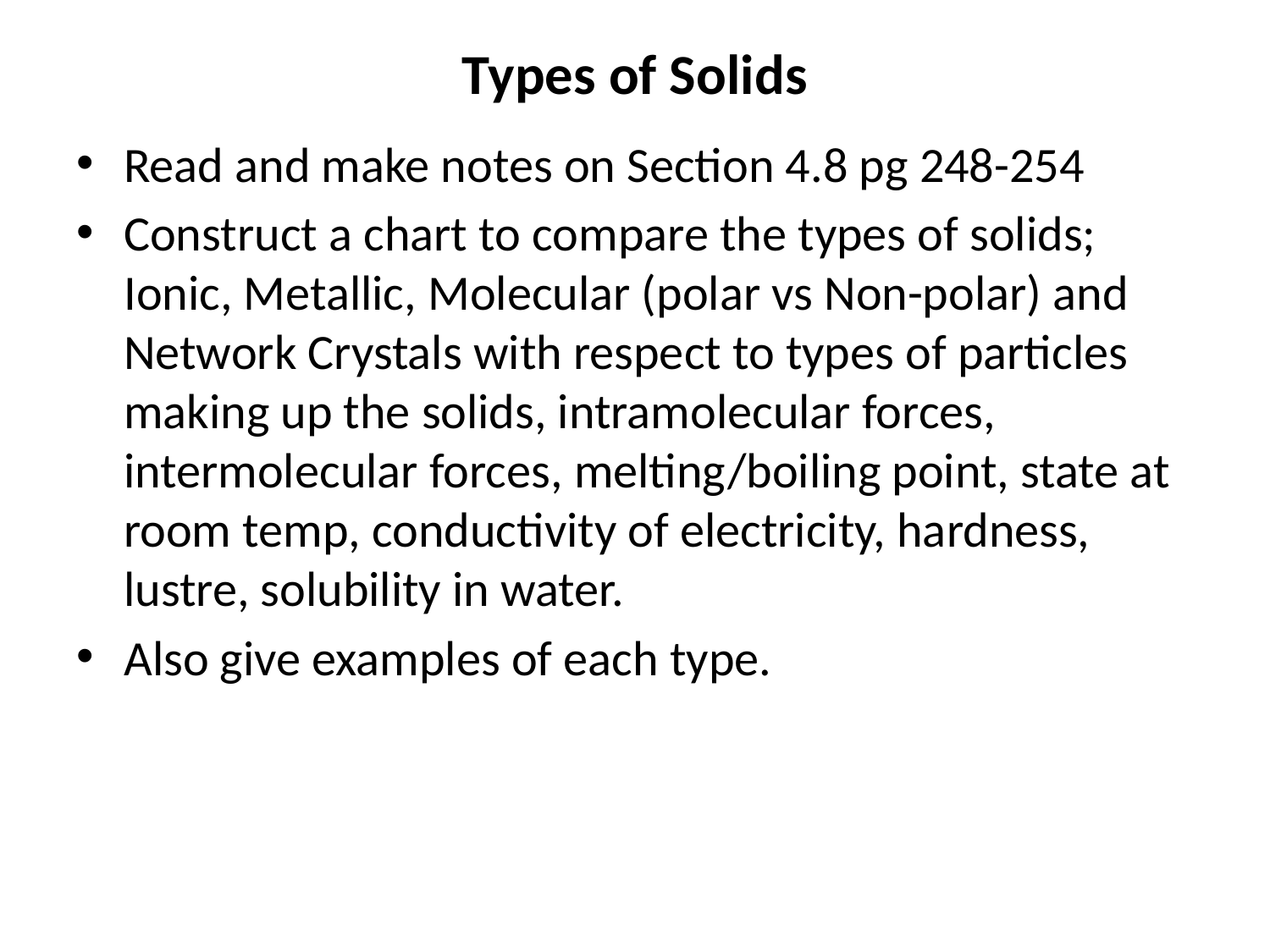

# Types of Solids
Read and make notes on Section 4.8 pg 248-254
Construct a chart to compare the types of solids; Ionic, Metallic, Molecular (polar vs Non-polar) and Network Crystals with respect to types of particles making up the solids, intramolecular forces, intermolecular forces, melting/boiling point, state at room temp, conductivity of electricity, hardness, lustre, solubility in water.
Also give examples of each type.